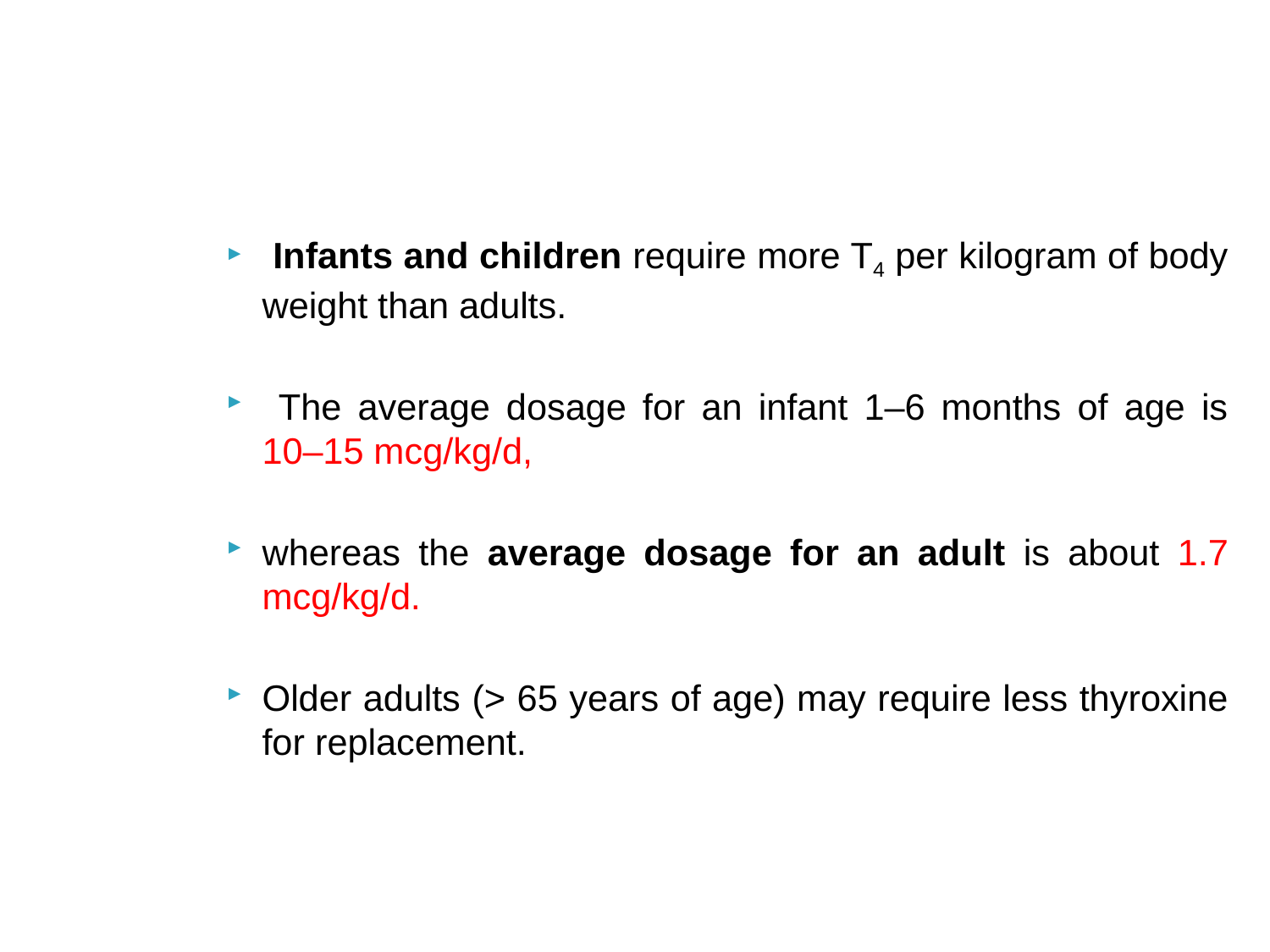

Infants and children require more T4 per kilogram of body weight than adults.

 The average dosage for an infant 1–6 months of age is 10–15 mcg/kg/d,

whereas the average dosage for an adult is about 1.7 mcg/kg/d.

Older adults (> 65 years of age) may require less thyroxine for replacement.